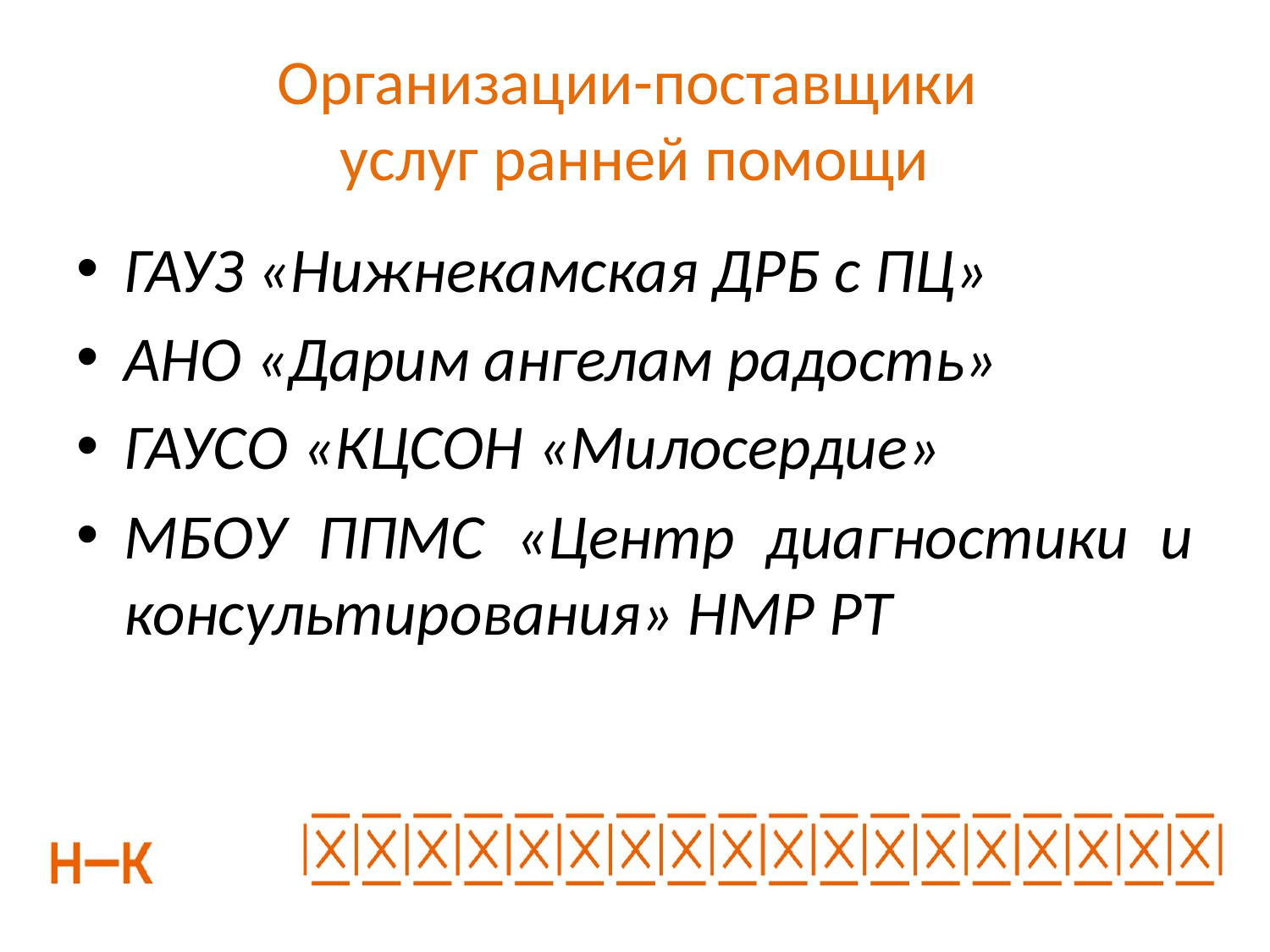

# Организации-поставщики услуг ранней помощи
ГАУЗ «Нижнекамская ДРБ с ПЦ»
АНО «Дарим ангелам радость»
ГАУСО «КЦСОН «Милосердие»
МБОУ ППМС «Центр диагностики и консультирования» НМР РТ